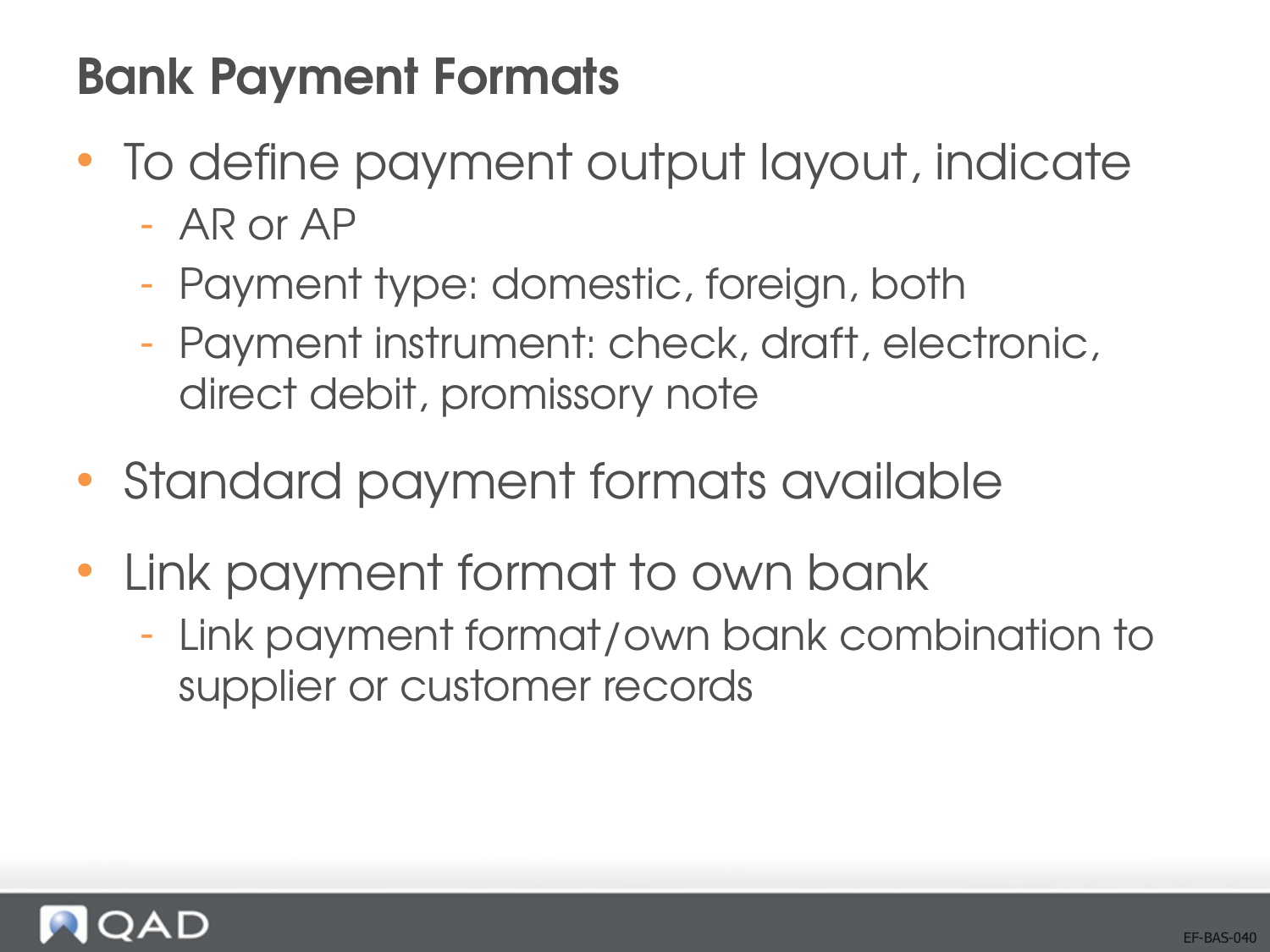

# Bank Payment Formats
To define payment output layout, indicate
AR or AP
Payment type: domestic, foreign, both
Payment instrument: check, draft, electronic, direct debit, promissory note
Standard payment formats available
Link payment format to own bank
Link payment format/own bank combination to supplier or customer records
EF-BAS-040